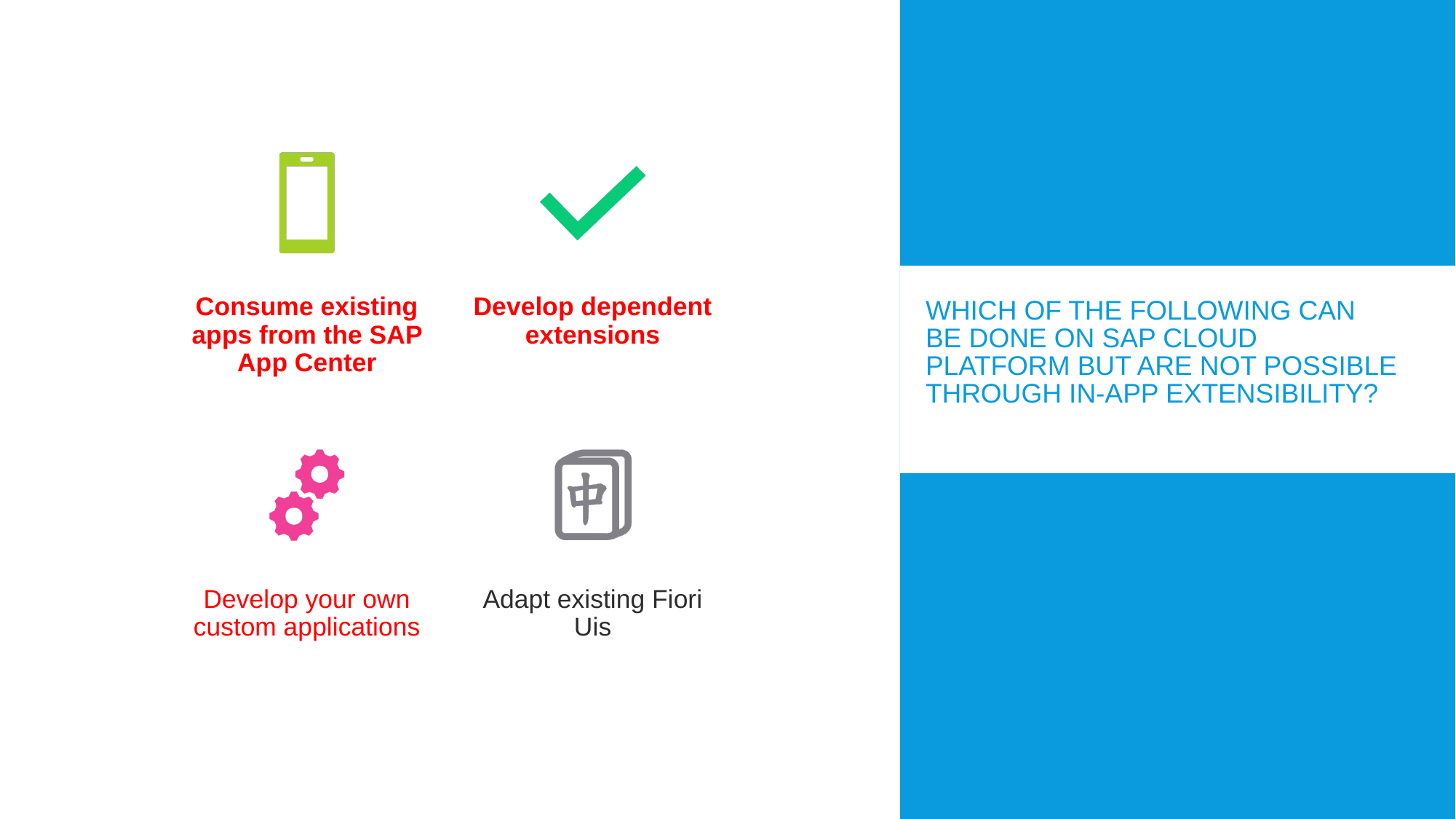

Consume existing apps from the SAP App Center
Develop dependent extensions
Develop your own custom applications
Adapt existing Fiori Uis

# Which of the following can be done on SAP Cloud Platform but are not possible through in-app extensibility?